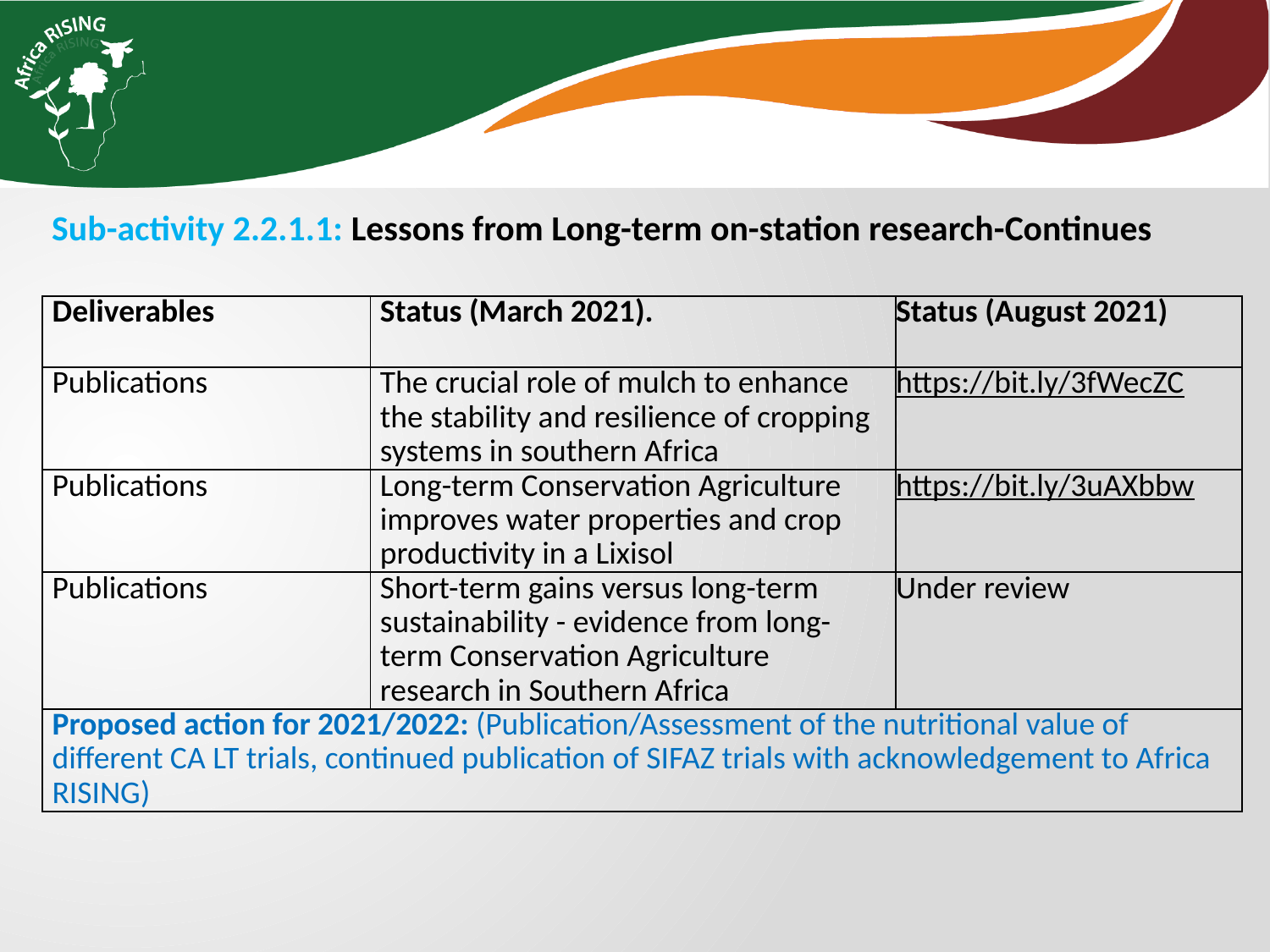

Sub-activity 2.2.1.1: Lessons from Long-term on-station research-Continues
| Deliverables | Status (March 2021). | Status (August 2021) |
| --- | --- | --- |
| Publications | The crucial role of mulch to enhance the stability and resilience of cropping systems in southern Africa | https://bit.ly/3fWecZC |
| Publications | Long-term Conservation Agriculture improves water properties and crop productivity in a Lixisol | https://bit.ly/3uAXbbw |
| Publications | Short-term gains versus long-term sustainability - evidence from long-term Conservation Agriculture research in Southern Africa | Under review |
| Proposed action for 2021/2022: (Publication/Assessment of the nutritional value of different CA LT trials, continued publication of SIFAZ trials with acknowledgement to Africa RISING) |  |  |